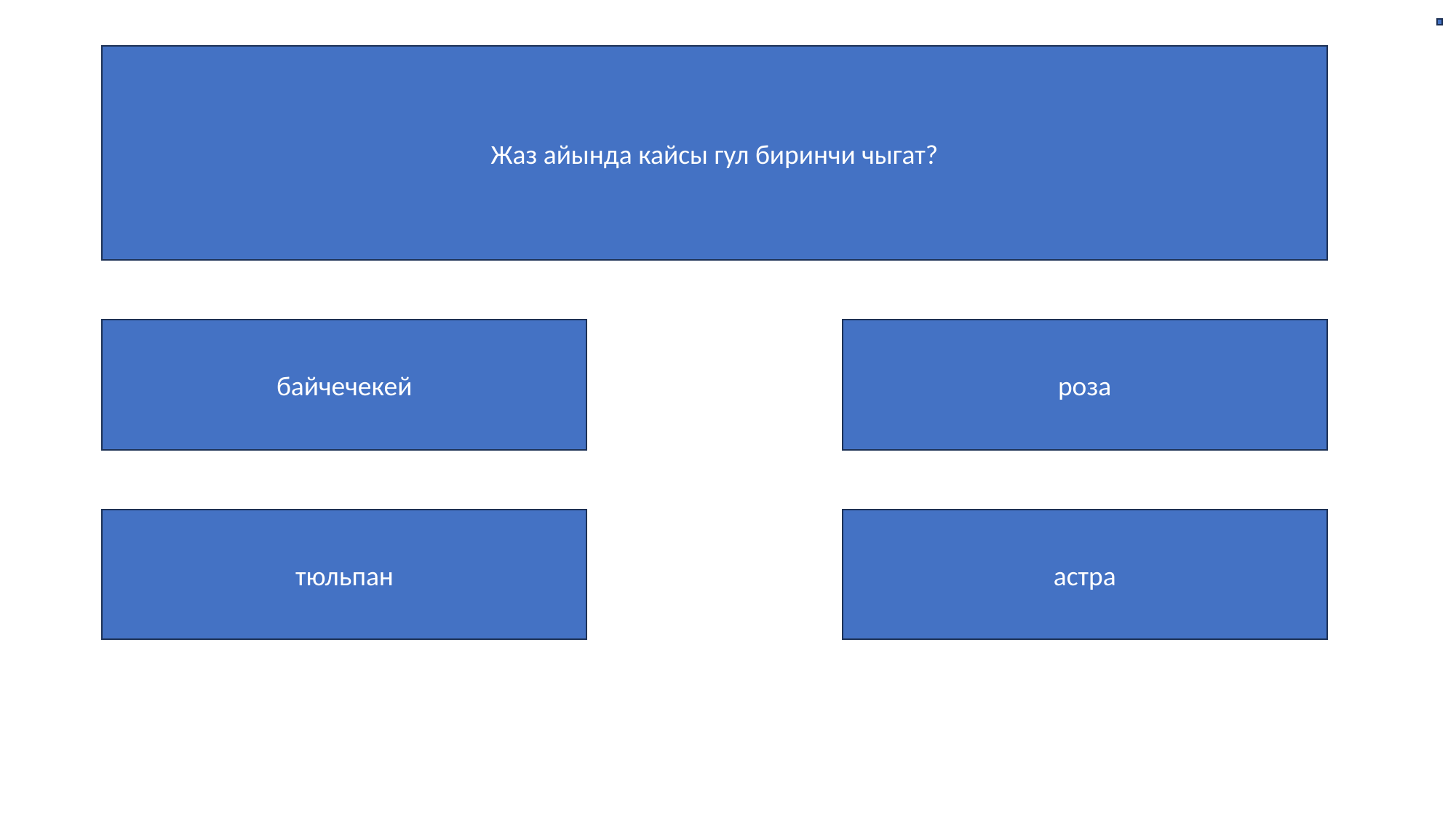

Жаз айында кайсы гул биринчи чыгат?
байчечекей
роза
тюльпан
астра